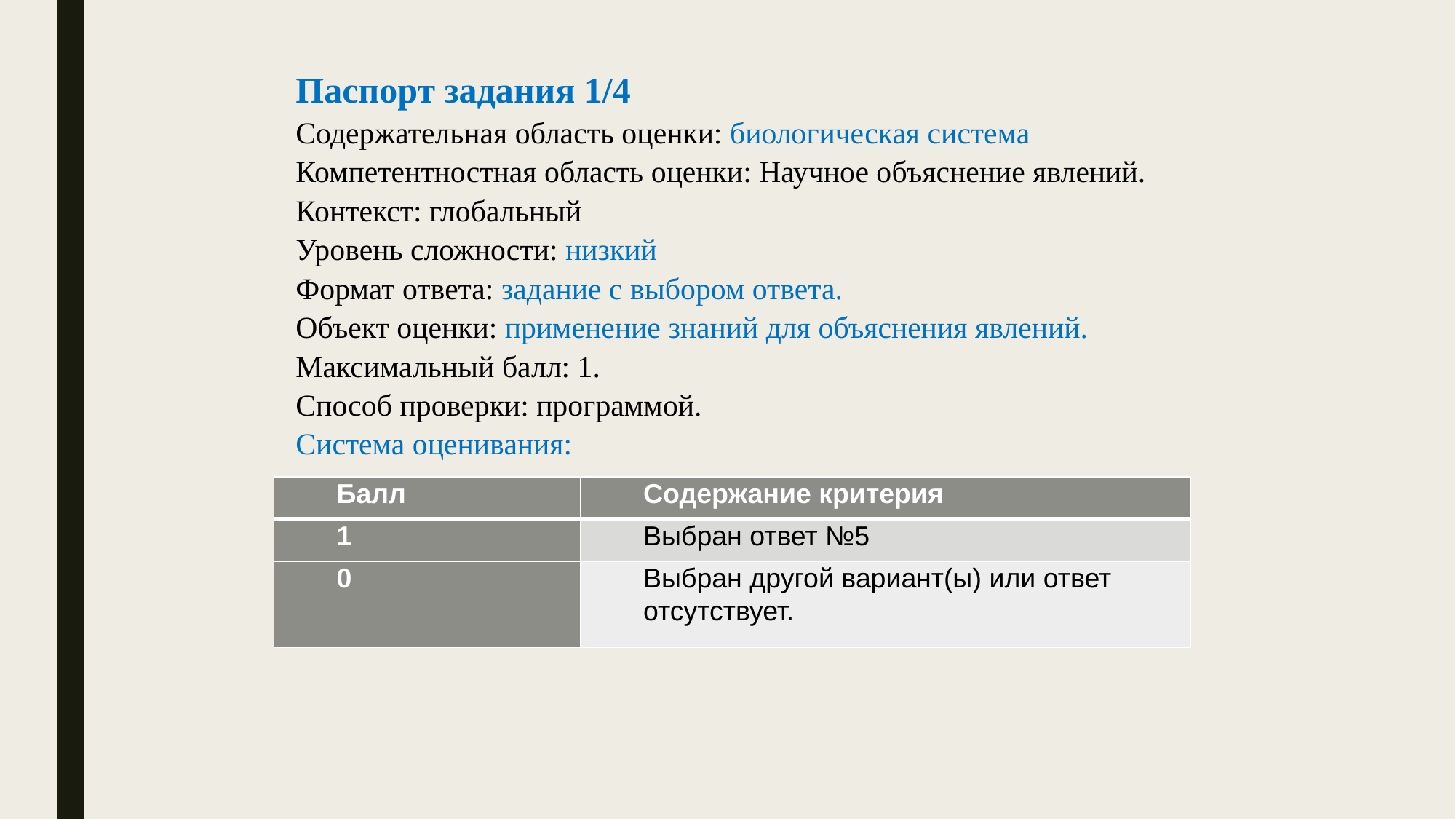

Паспорт задания 1/4
Содержательная область оценки: биологическая система
Компетентностная область оценки: Научное объяснение явлений.
Контекст: глобальный
Уровень сложности: низкий
Формат ответа: задание с выбором ответа.
Объект оценки: применение знаний для объяснения явлений.
Максимальный балл: 1.
Способ проверки: программой.
Система оценивания:

| Балл | Содержание критерия |
| --- | --- |
| 1 | Выбран ответ №5 |
| 0 | Выбран другой вариант(ы) или ответ отсутствует. |